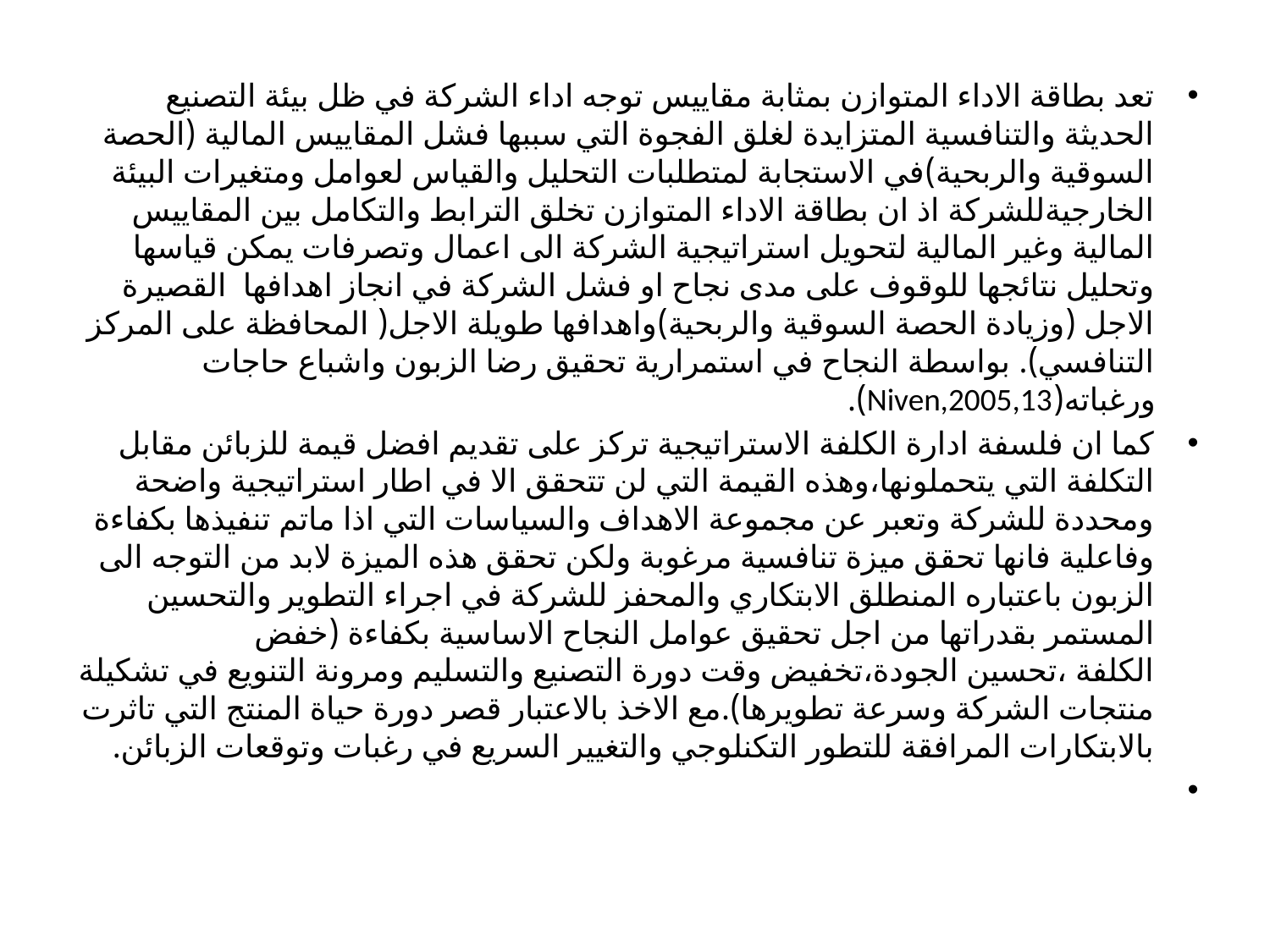

#
تعد بطاقة الاداء المتوازن بمثابة مقاييس توجه اداء الشركة في ظل بيئة التصنيع الحديثة والتنافسية المتزايدة لغلق الفجوة التي سببها فشل المقاييس المالية (الحصة السوقية والربحية)في الاستجابة لمتطلبات التحليل والقياس لعوامل ومتغيرات البيئة الخارجيةللشركة اذ ان بطاقة الاداء المتوازن تخلق الترابط والتكامل بين المقاييس المالية وغير المالية لتحويل استراتيجية الشركة الى اعمال وتصرفات يمكن قياسها وتحليل نتائجها للوقوف على مدى نجاح او فشل الشركة في انجاز اهدافها  القصيرة الاجل (وزيادة الحصة السوقية والربحية)واهدافها طويلة الاجل( المحافظة على المركز التنافسي). بواسطة النجاح في استمرارية تحقيق رضا الزبون واشباع حاجات ورغباته(Niven,2005,13).
كما ان فلسفة ادارة الكلفة الاستراتيجية تركز على تقديم افضل قيمة للزبائن مقابل التكلفة التي يتحملونها،وهذه القيمة التي لن تتحقق الا في اطار استراتيجية واضحة ومحددة للشركة وتعبر عن مجموعة الاهداف والسياسات التي اذا ماتم تنفيذها بكفاءة وفاعلية فانها تحقق ميزة تنافسية مرغوبة ولكن تحقق هذه الميزة لابد من التوجه الى الزبون باعتباره المنطلق الابتكاري والمحفز للشركة في اجراء التطوير والتحسين المستمر بقدراتها من اجل تحقيق عوامل النجاح الاساسية بكفاءة (خفض الكلفة ،تحسين الجودة،تخفيض وقت دورة التصنيع والتسليم ومرونة التنويع في تشكيلة منتجات الشركة وسرعة تطويرها).مع الاخذ بالاعتبار قصر دورة حياة المنتج التي تاثرت بالابتكارات المرافقة للتطور التكنلوجي والتغيير السريع في رغبات وتوقعات الزبائن.